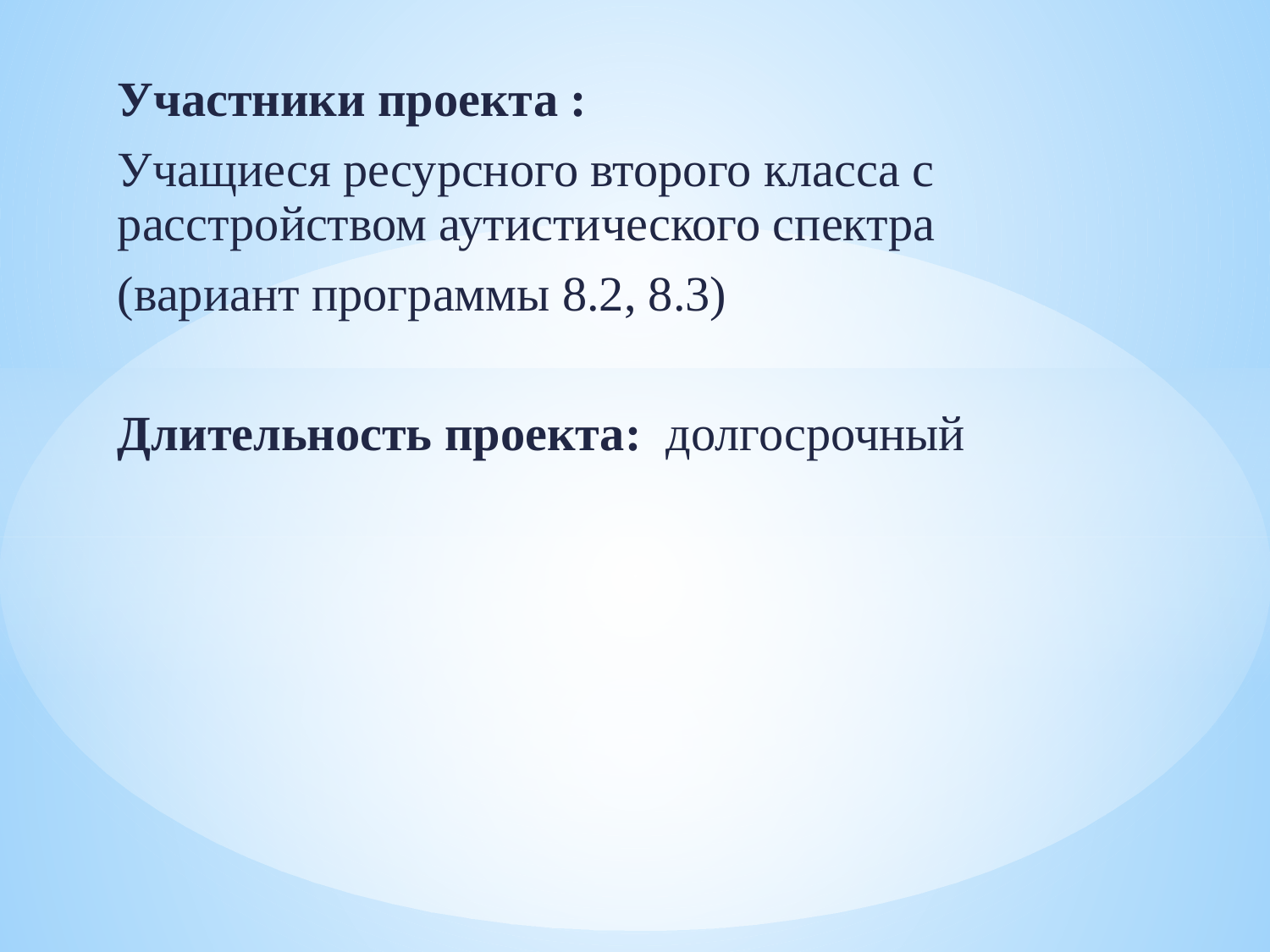

Участники проекта :
Учащиеся ресурсного второго класса с расстройством аутистического спектра
(вариант программы 8.2, 8.3)

Длительность проекта:  долгосрочный